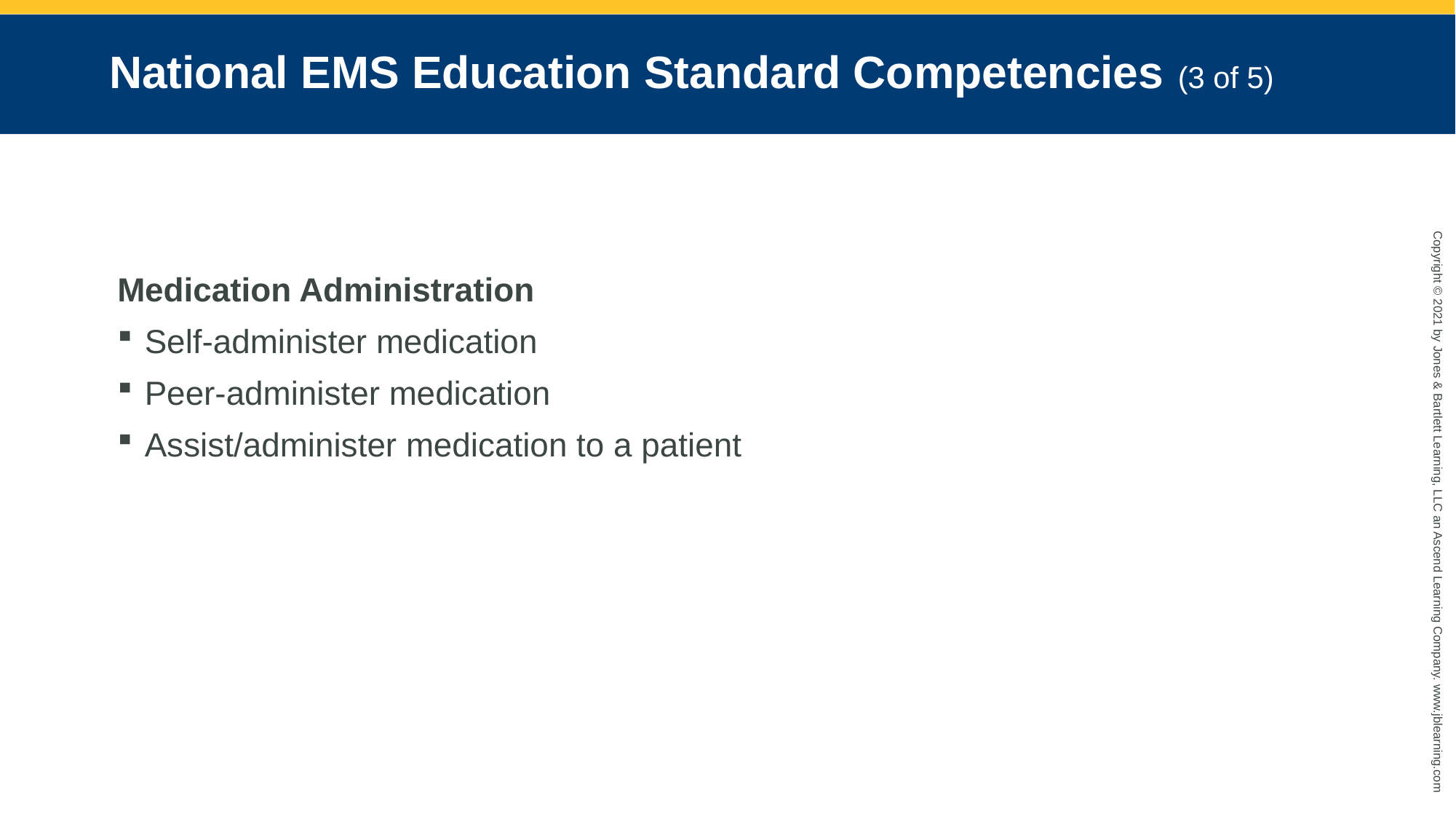

# National EMS Education Standard Competencies (3 of 5)
Medication Administration
Self-administer medication
Peer-administer medication
Assist/administer medication to a patient